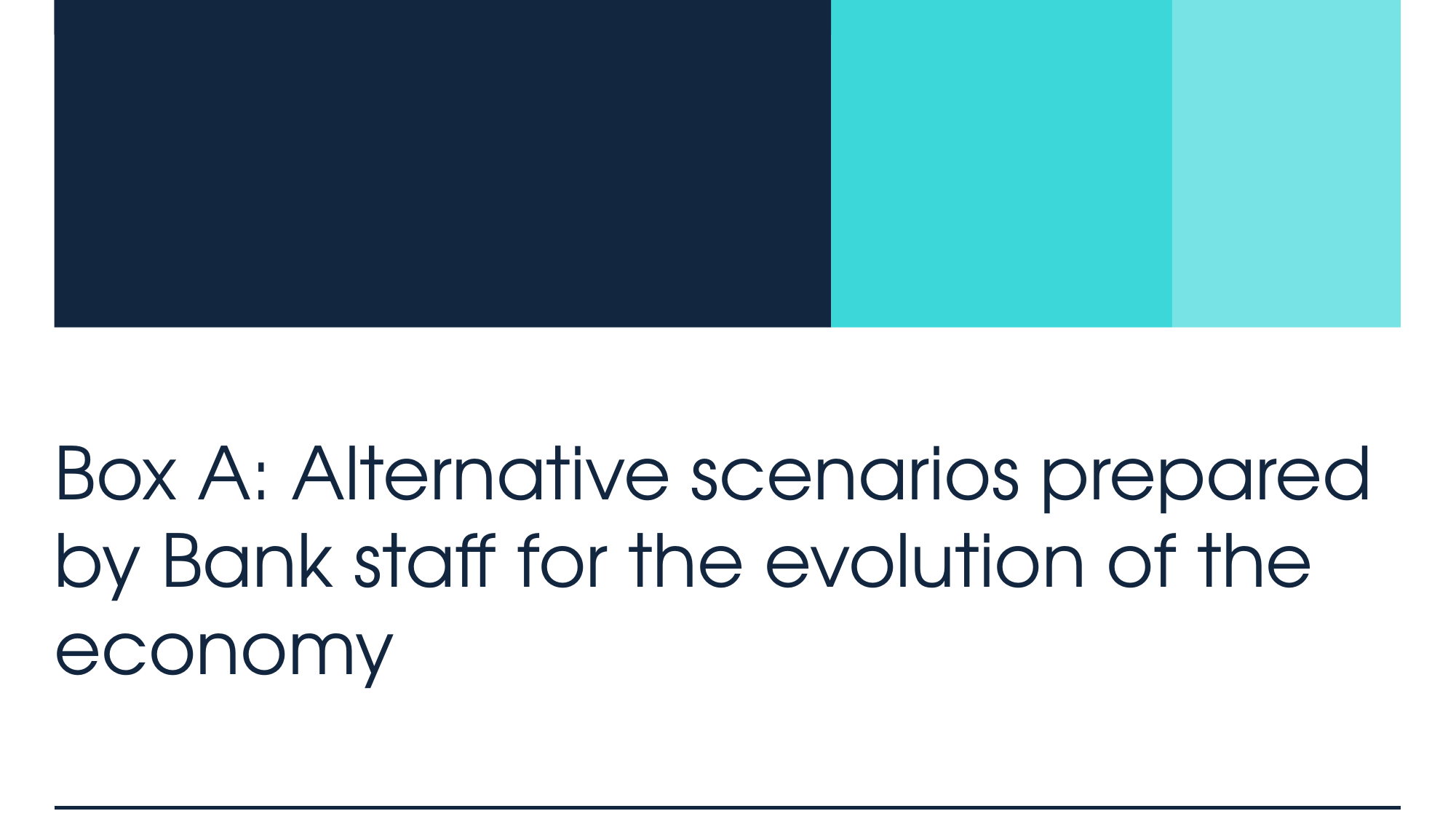

# Box A: Alternative scenarios prepared by Bank staff for the evolution of the economy